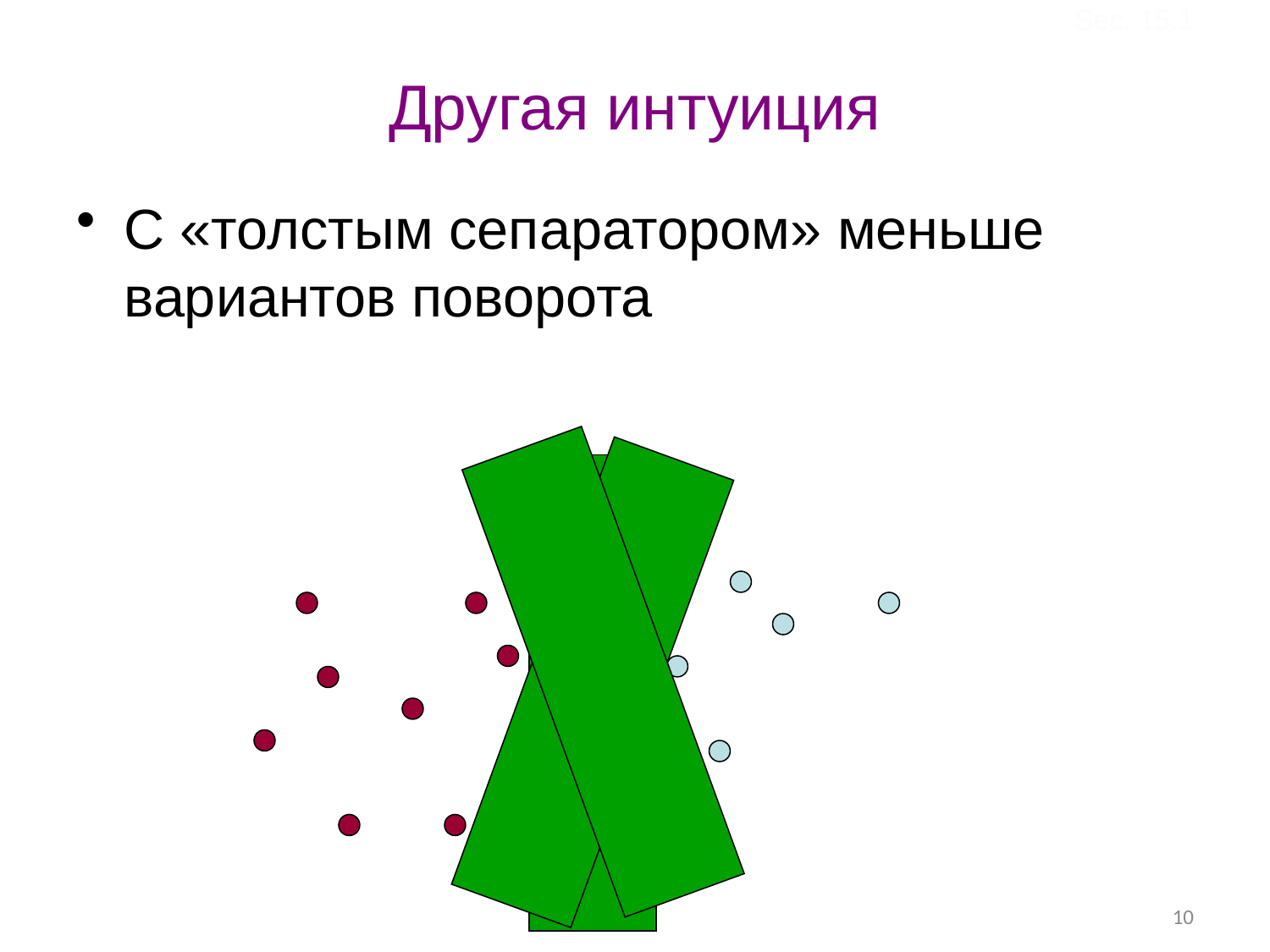

Sec. 15.1
Другая интуиция
С «толстым сепаратором» меньше вариантов поворота

10